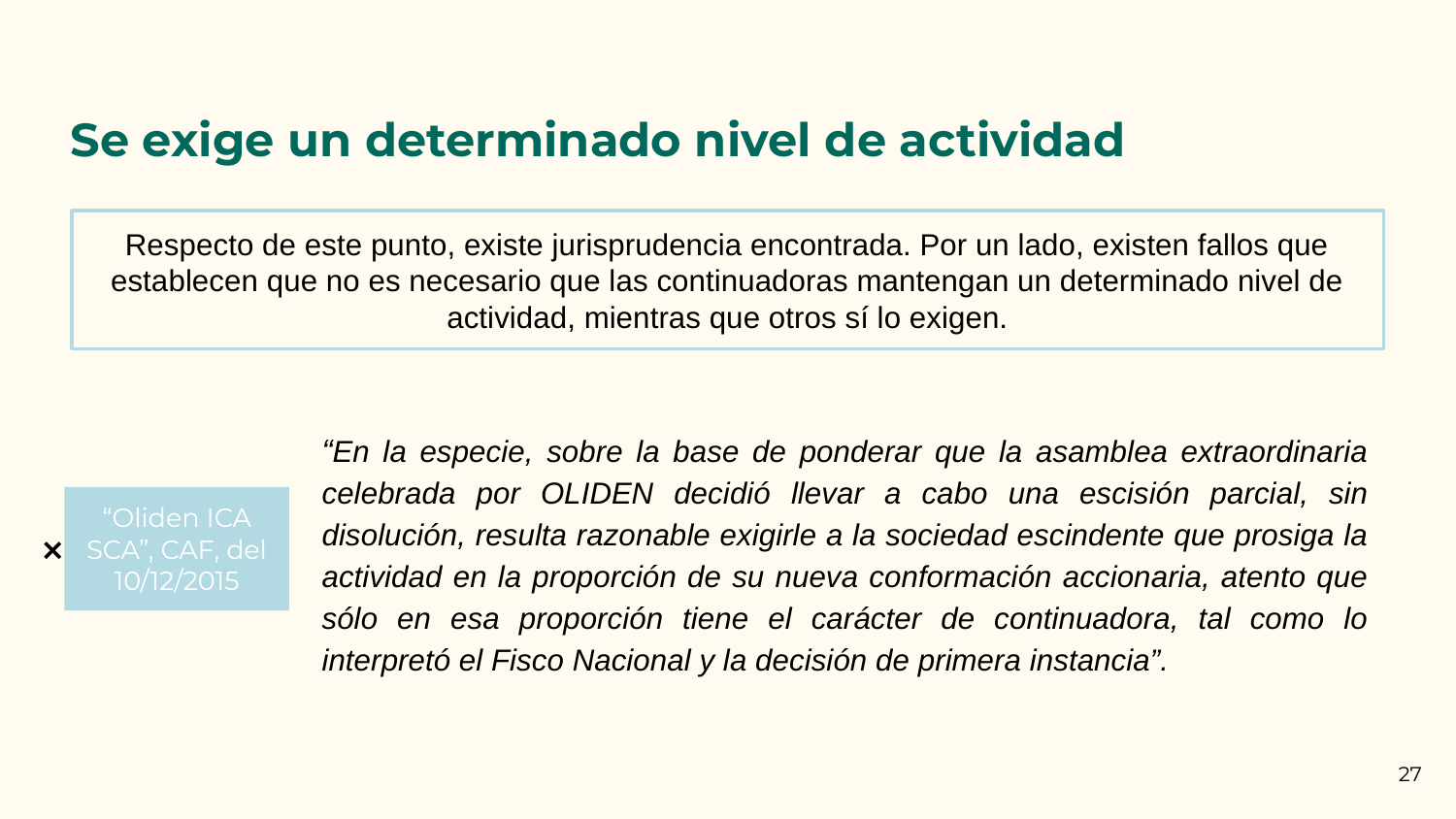

# Se exige un determinado nivel de actividad
Respecto de este punto, existe jurisprudencia encontrada. Por un lado, existen fallos que establecen que no es necesario que las continuadoras mantengan un determinado nivel de actividad, mientras que otros sí lo exigen.
“En la especie, sobre la base de ponderar que la asamblea extraordinaria celebrada por OLIDEN decidió llevar a cabo una escisión parcial, sin disolución, resulta razonable exigirle a la sociedad escindente que prosiga la actividad en la proporción de su nueva conformación accionaria, atento que sólo en esa proporción tiene el carácter de continuadora, tal como lo interpretó el Fisco Nacional y la decisión de primera instancia”.
“Oliden ICA SCA”, CAF, del 10/12/2015
❌
27